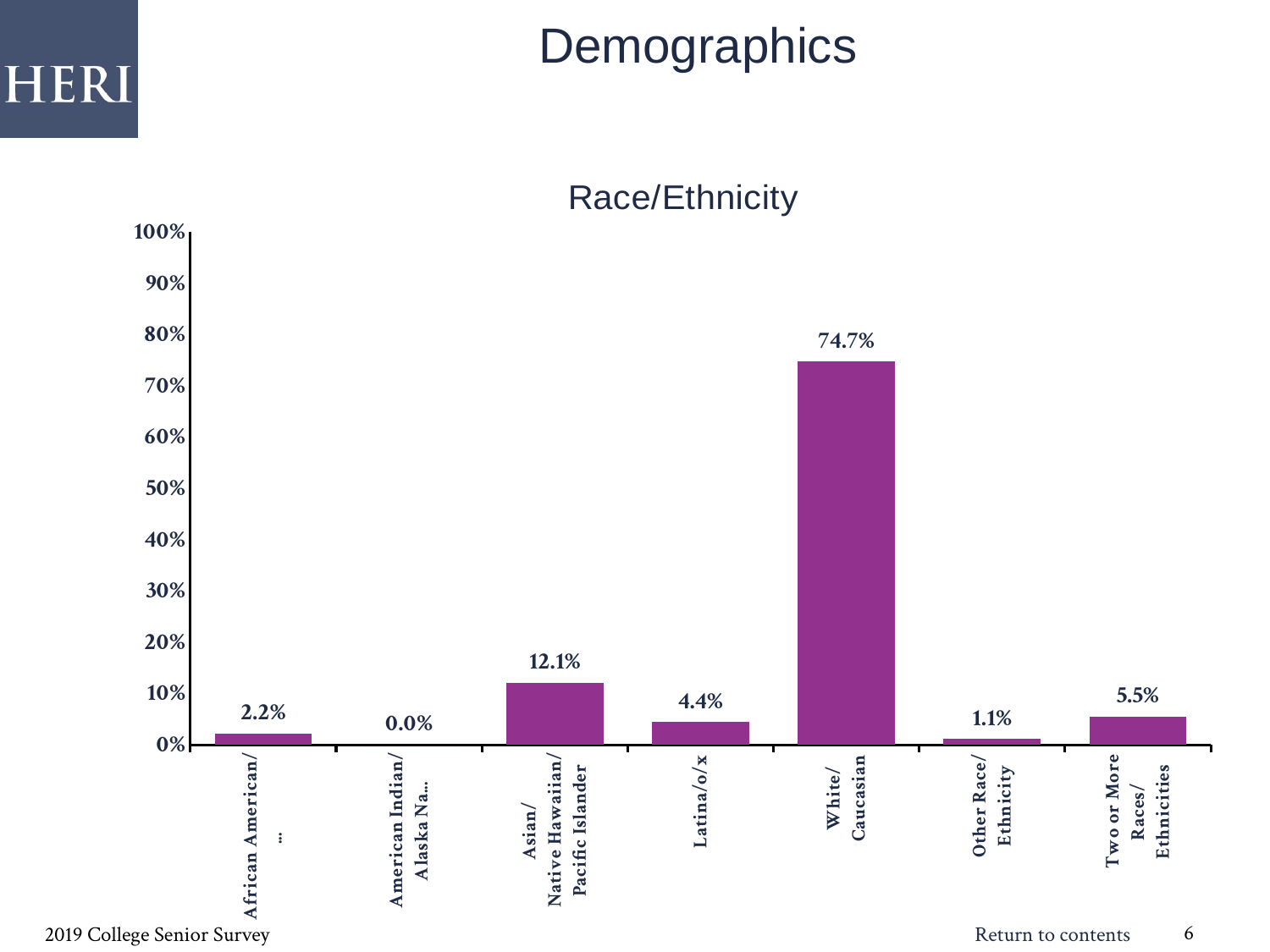

# Demographics

### Chart

| Category |
|---|

### Chart: Race/Ethnicity

| Category |  |
|---|---|
| African American/
Black | 0.022 |
| American Indian/
Alaska Native | 0.0 |
| Asian/
Native Hawaiian/
Pacific Islander | 0.121 |
| Latina/o/x | 0.044 |
| White/
Caucasian | 0.747 |
| Other Race/
Ethnicity | 0.011 |
| Two or More
Races/
Ethnicities | 0.055 |
2019 College Senior Survey
6